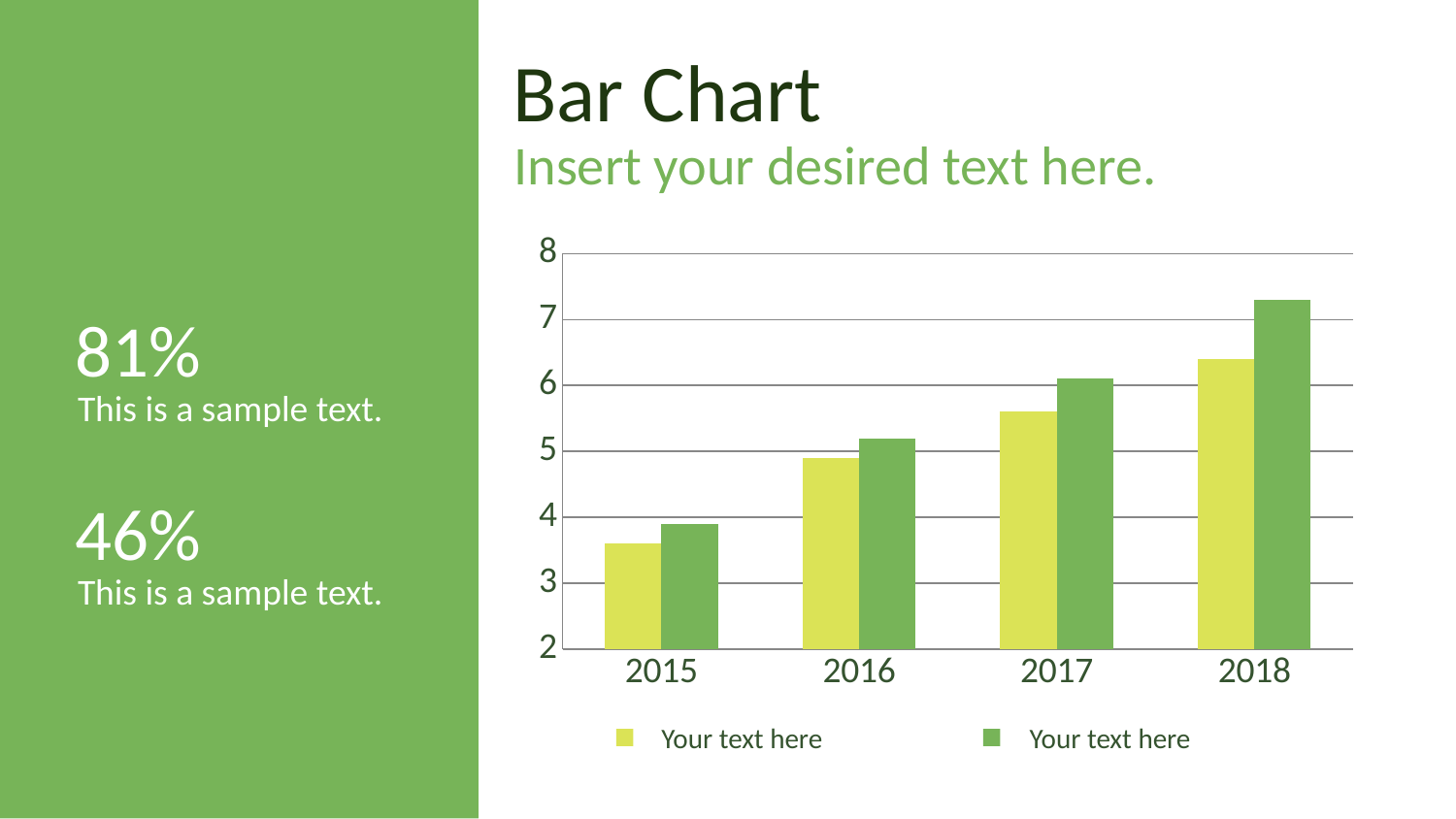

# Bar Chart
Insert your desired text here.
81%
This is a sample text.
46%
This is a sample text.
Your text here
Your text here